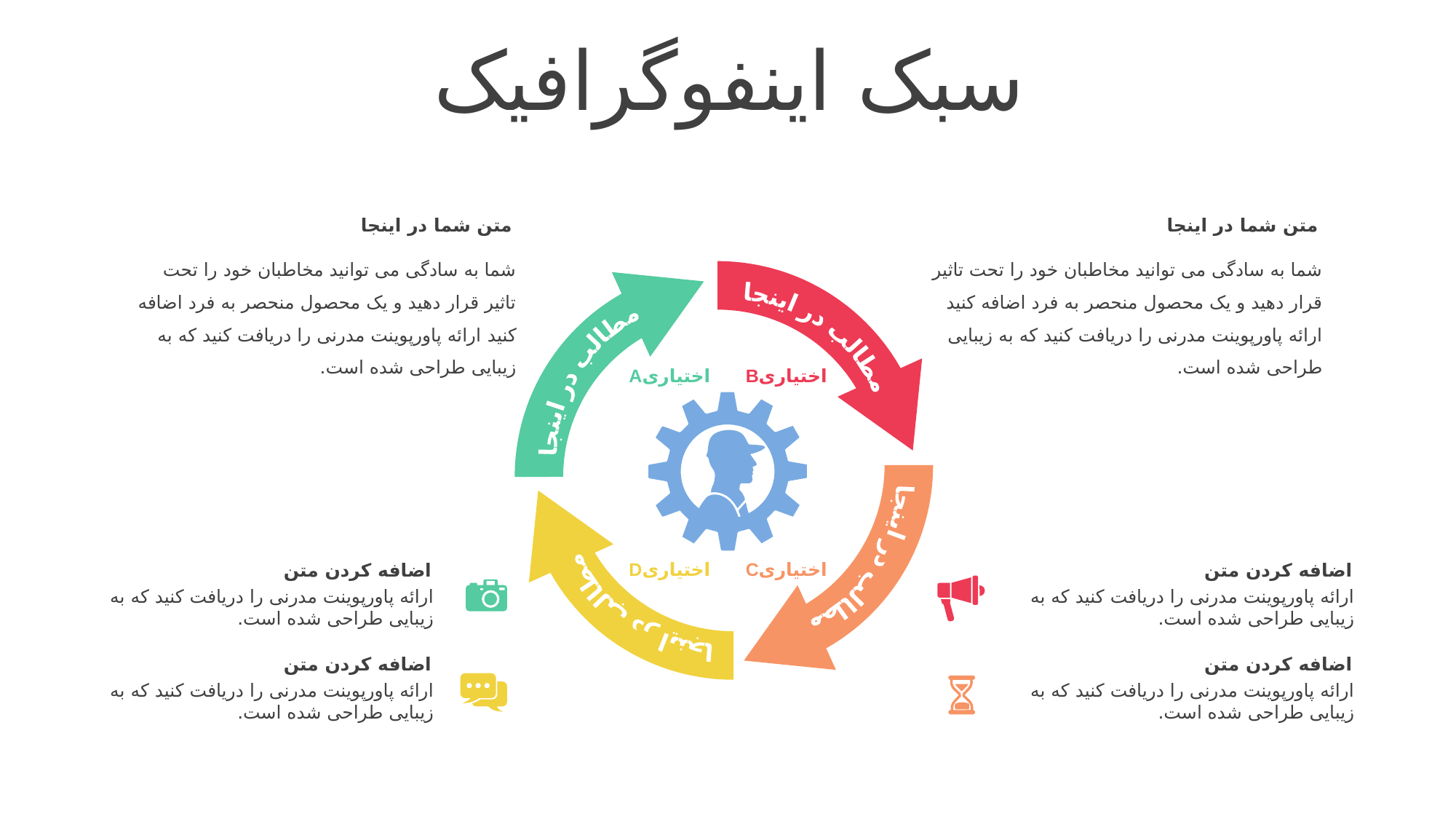

سبک اینفوگرافیک
متن شما در اینجا
شما به سادگی می توانید مخاطبان خود را تحت تاثیر قرار دهید و یک محصول منحصر به فرد اضافه کنید ارائه پاورپوینت مدرنی را دریافت کنید که به زیبایی طراحی شده است.
متن شما در اینجا
شما به سادگی می توانید مخاطبان خود را تحت تاثیر قرار دهید و یک محصول منحصر به فرد اضافه کنید ارائه پاورپوینت مدرنی را دریافت کنید که به زیبایی طراحی شده است.

مطالب در اینجا
مطالب در اینجا
اختیاریA
اختیاریB

مطالب در اینجا
مطالب در اینجا
اختیاریD
اختیاریC
اضافه کردن متن
ارائه پاورپوینت مدرنی را دریافت کنید که به زیبایی طراحی شده است.
اضافه کردن متن
ارائه پاورپوینت مدرنی را دریافت کنید که به زیبایی طراحی شده است.

اضافه کردن متن
ارائه پاورپوینت مدرنی را دریافت کنید که به زیبایی طراحی شده است.
اضافه کردن متن
ارائه پاورپوینت مدرنی را دریافت کنید که به زیبایی طراحی شده است.